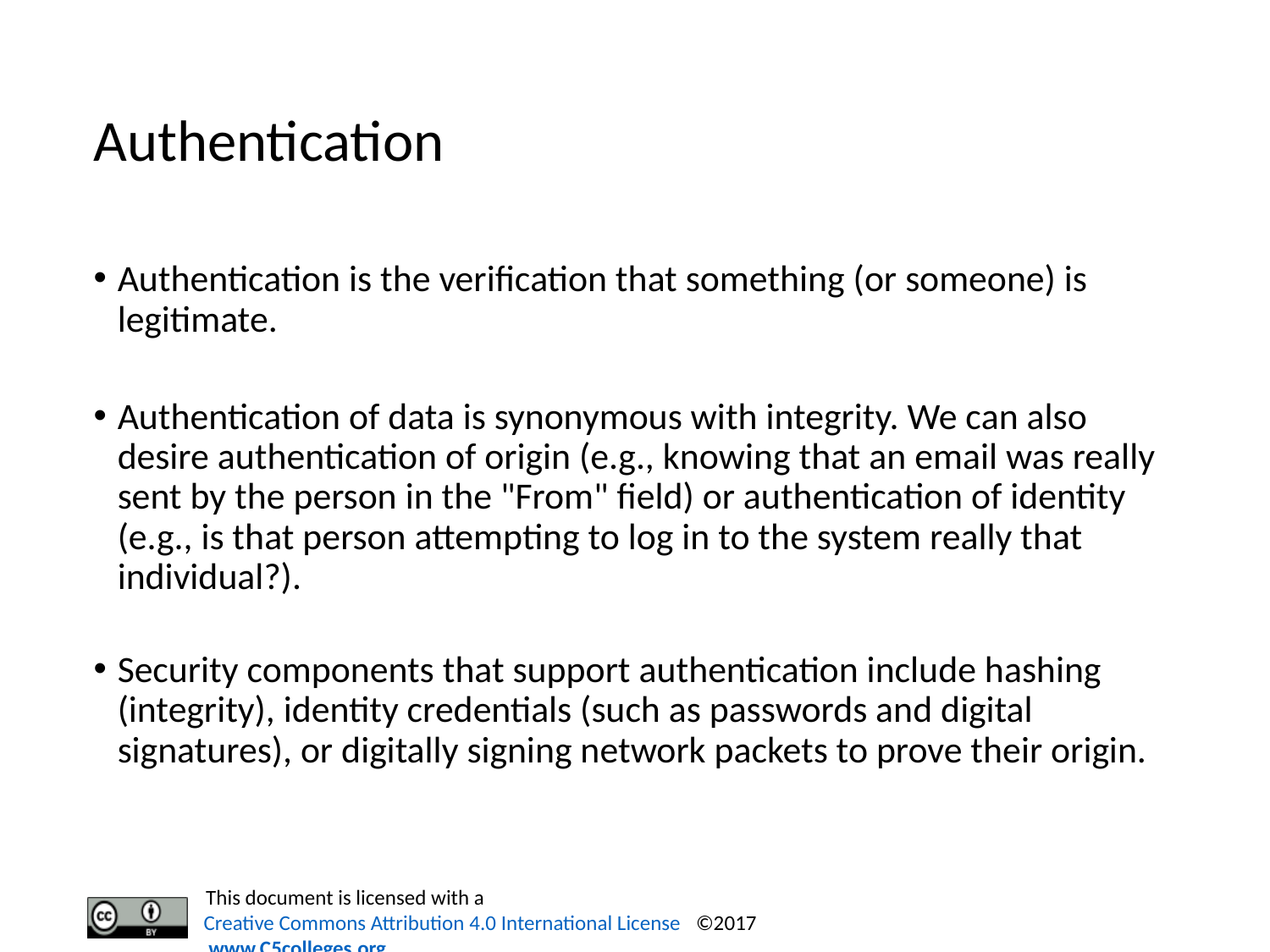

# Authentication
Authentication is the verification that something (or someone) is legitimate.
Authentication of data is synonymous with integrity. We can also desire authentication of origin (e.g., knowing that an email was really sent by the person in the "From" field) or authentication of identity (e.g., is that person attempting to log in to the system really that individual?).
Security components that support authentication include hashing (integrity), identity credentials (such as passwords and digital signatures), or digitally signing network packets to prove their origin.